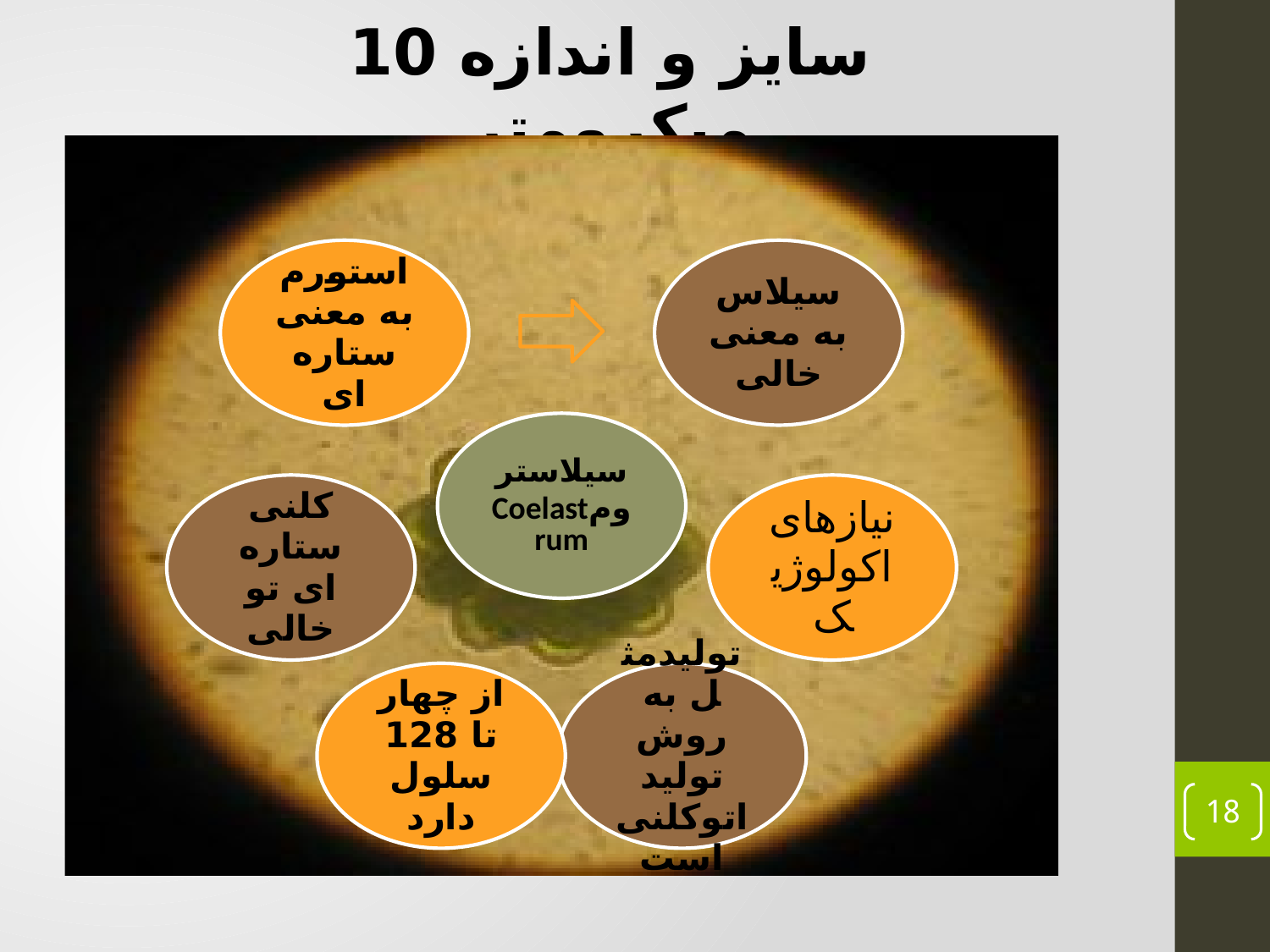

سایز و اندازه 10 میکرومتر
از چهار تا 128 سلول دارد
کلنی ستاره ای تو خالی
نیازهای اکولوژیک
تولیدمثل به روش تولید اتوکلنی است
18